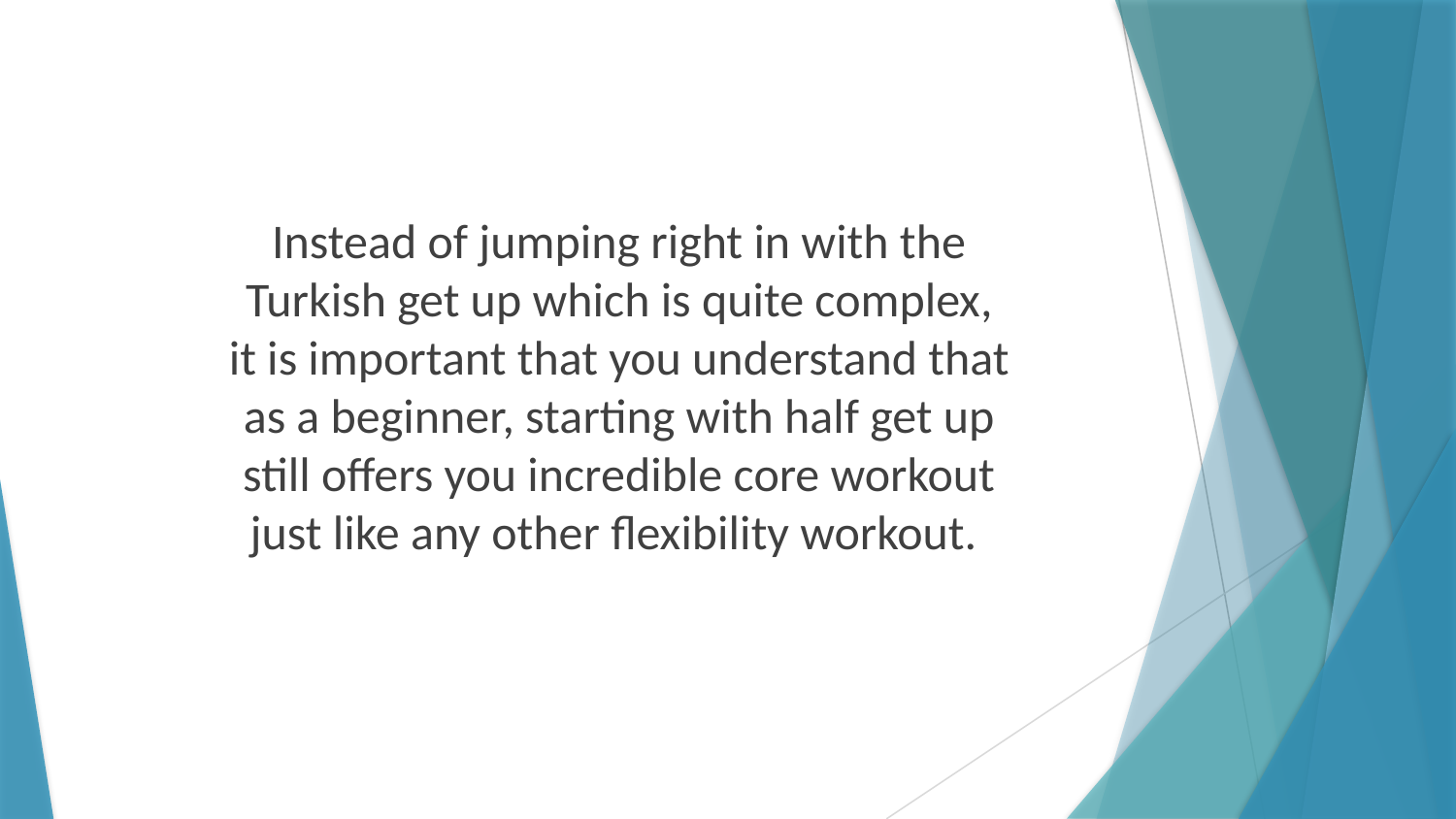

Instead of jumping right in with the Turkish get up which is quite complex, it is important that you understand that as a beginner, starting with half get up still offers you incredible core workout just like any other flexibility workout.